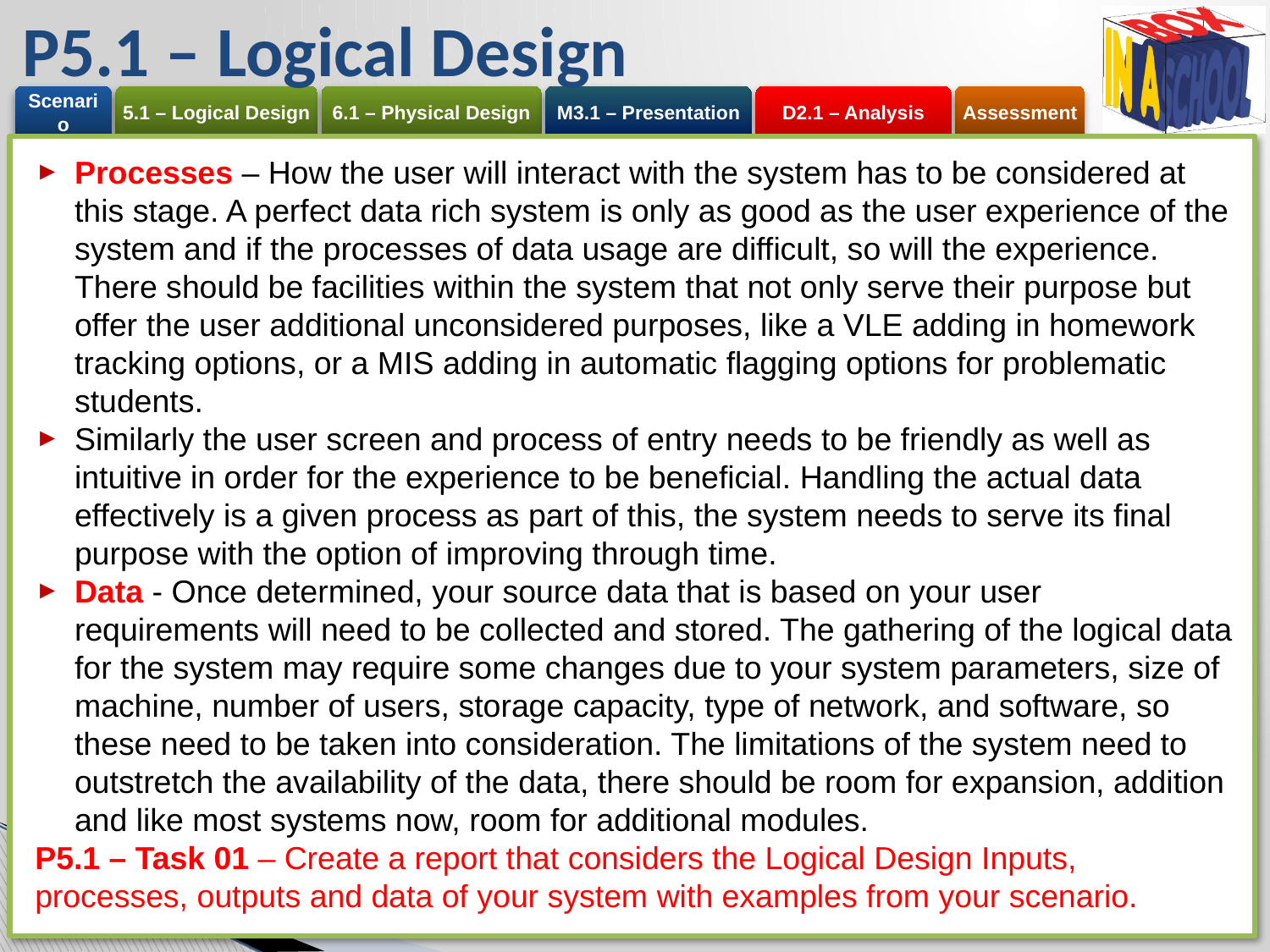

# P5.1 – Logical Design
Processes – How the user will interact with the system has to be considered at this stage. A perfect data rich system is only as good as the user experience of the system and if the processes of data usage are difficult, so will the experience. There should be facilities within the system that not only serve their purpose but offer the user additional unconsidered purposes, like a VLE adding in homework tracking options, or a MIS adding in automatic flagging options for problematic students.
Similarly the user screen and process of entry needs to be friendly as well as intuitive in order for the experience to be beneficial. Handling the actual data effectively is a given process as part of this, the system needs to serve its final purpose with the option of improving through time.
Data - Once determined, your source data that is based on your user requirements will need to be collected and stored. The gathering of the logical data for the system may require some changes due to your system parameters, size of machine, number of users, storage capacity, type of network, and software, so these need to be taken into consideration. The limitations of the system need to outstretch the availability of the data, there should be room for expansion, addition and like most systems now, room for additional modules.
P5.1 – Task 01 – Create a report that considers the Logical Design Inputs, processes, outputs and data of your system with examples from your scenario.